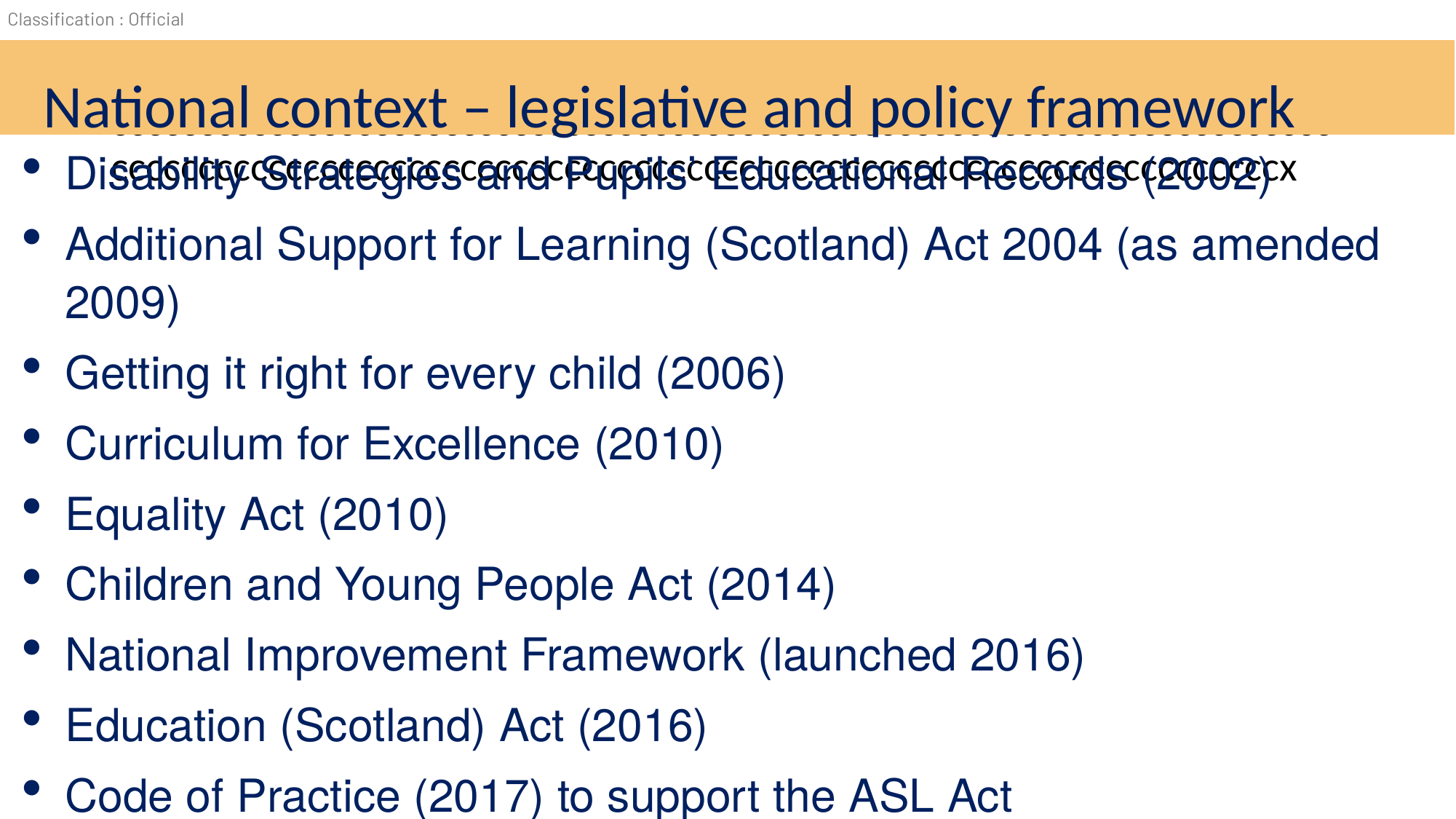

# dccccccccccccccccccccccccccccccccccccccccccccccccccccccccccccccccccccccccccccccccccccccccccccccccccccccccccccccccccccccccccccccccccccccccccccccccccccccccccccccccccccccccccccccccccccccccccccccccccccccccccccccx
National context – legislative and policy framework
Disability Strategies and Pupils’ Educational Records (2002)
Additional Support for Learning (Scotland) Act 2004 (as amended 2009)
Getting it right for every child (2006)
Curriculum for Excellence (2010)
Equality Act (2010)
Children and Young People Act (2014)
National Improvement Framework (launched 2016)
Education (Scotland) Act (2016)
Code of Practice (2017) to support the ASL Act